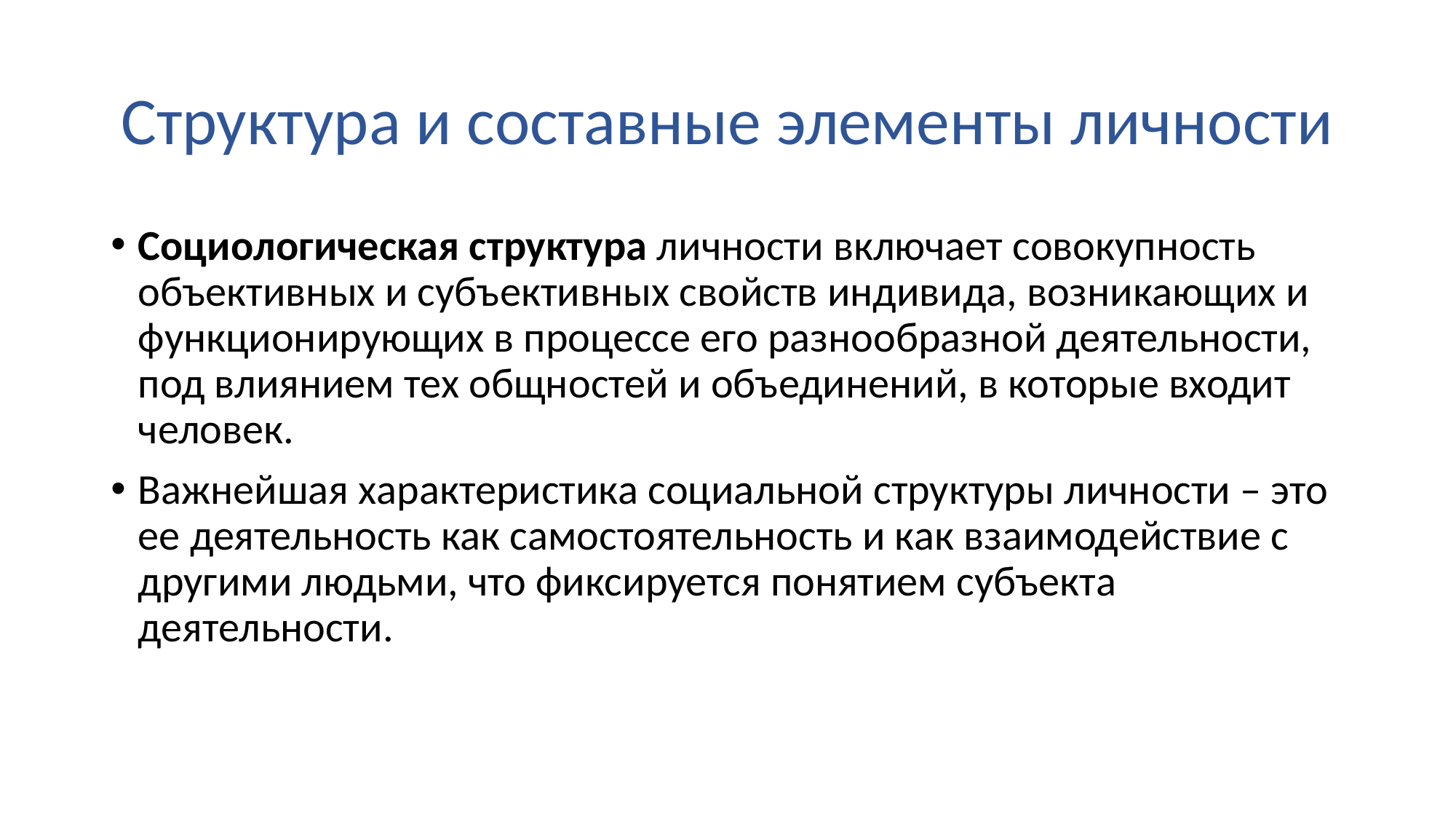

# Структура и составные элементы личности
Социологическая структура личности включает совокупность объективных и субъективных свойств индивида, возникающих и функционирующих в процессе его разнообразной деятельности, под влиянием тех общностей и объединений, в которые входит человек.
Важнейшая характеристика социальной структуры личности – это  ее деятельность как самостоятельность и как взаимодействие с другими людьми, что фиксируется понятием субъекта деятельности.